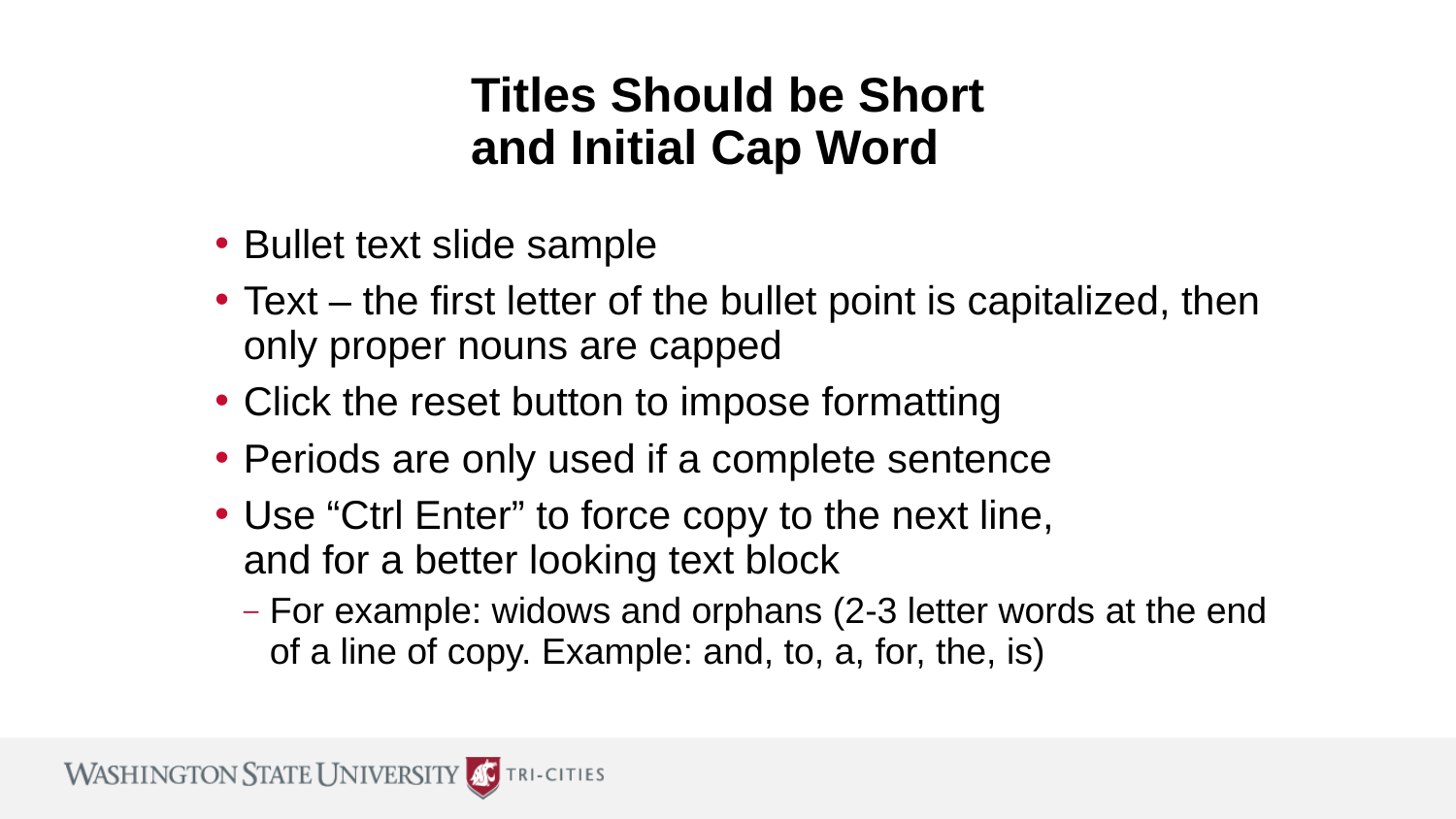

# Titles Should be Short and Initial Cap Word
Bullet text slide sample
Text – the first letter of the bullet point is capitalized, then only proper nouns are capped
Click the reset button to impose formatting
Periods are only used if a complete sentence
Use “Ctrl Enter” to force copy to the next line,
and for a better looking text block
For example: widows and orphans (2-3 letter words at the end of a line of copy. Example: and, to, a, for, the, is)